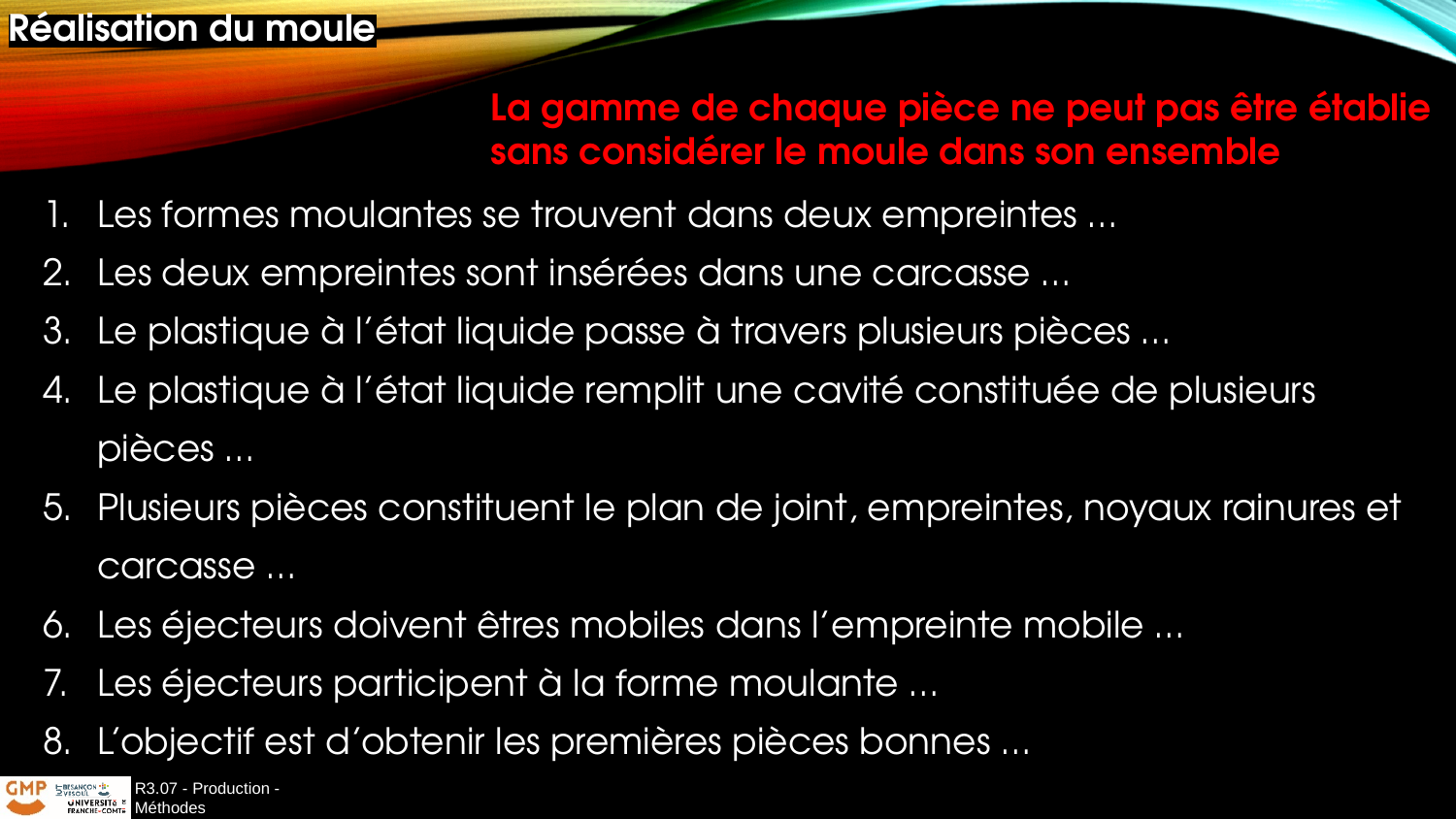

Réalisation du moule
La gamme de chaque pièce ne peut pas être établie sans considérer le moule dans son ensemble
Les formes moulantes se trouvent dans deux empreintes …
Les deux empreintes sont insérées dans une carcasse …
Le plastique à l’état liquide passe à travers plusieurs pièces …
Le plastique à l’état liquide remplit une cavité constituée de plusieurs pièces …
Plusieurs pièces constituent le plan de joint, empreintes, noyaux rainures et carcasse …
Les éjecteurs doivent êtres mobiles dans l’empreinte mobile …
Les éjecteurs participent à la forme moulante …
L’objectif est d’obtenir les premières pièces bonnes …